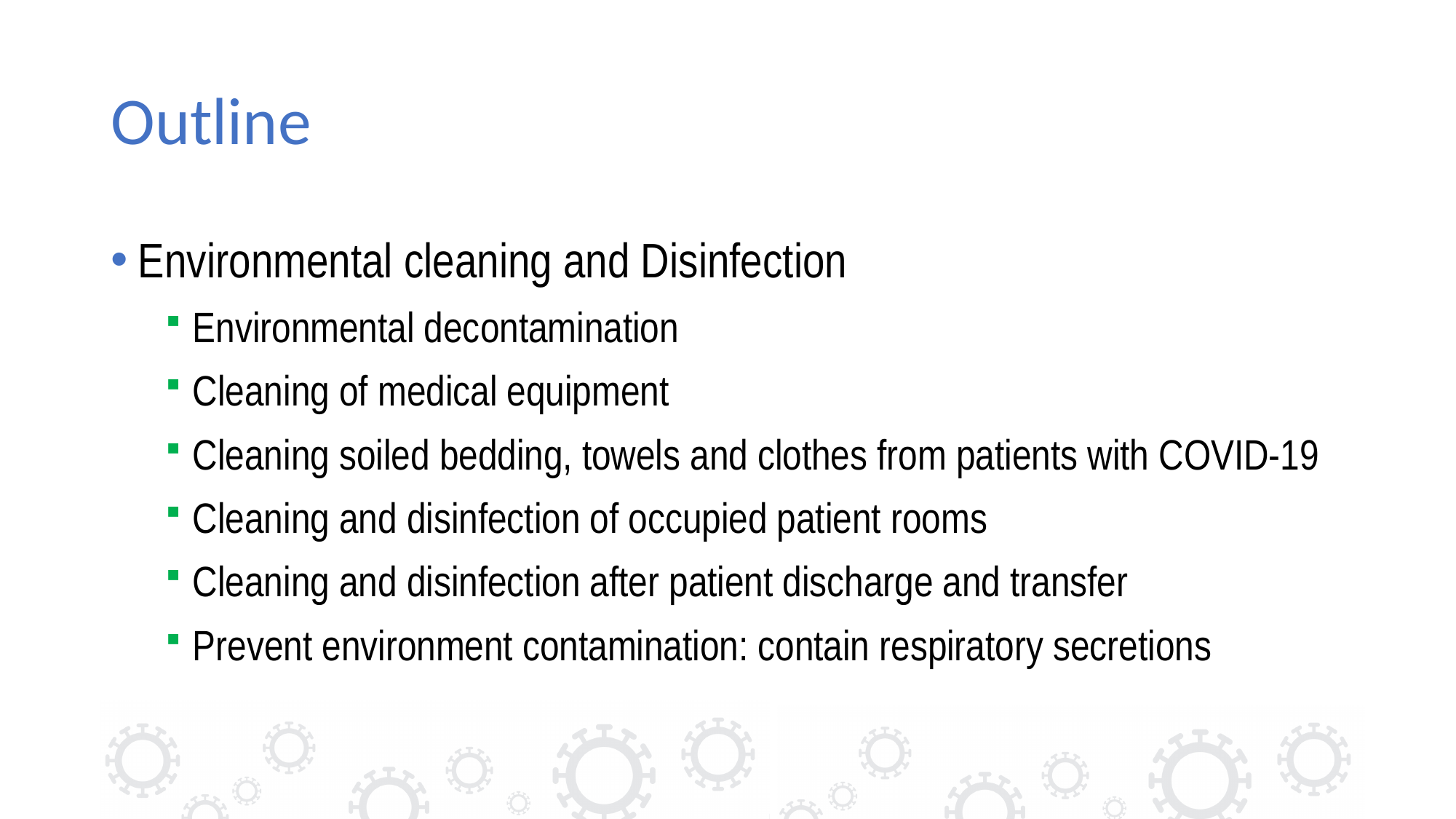

# Outline
Environmental cleaning and Disinfection
Environmental decontamination
Cleaning of medical equipment
Cleaning soiled bedding, towels and clothes from patients with COVID-19
Cleaning and disinfection of occupied patient rooms
Cleaning and disinfection after patient discharge and transfer
Prevent environment contamination: contain respiratory secretions